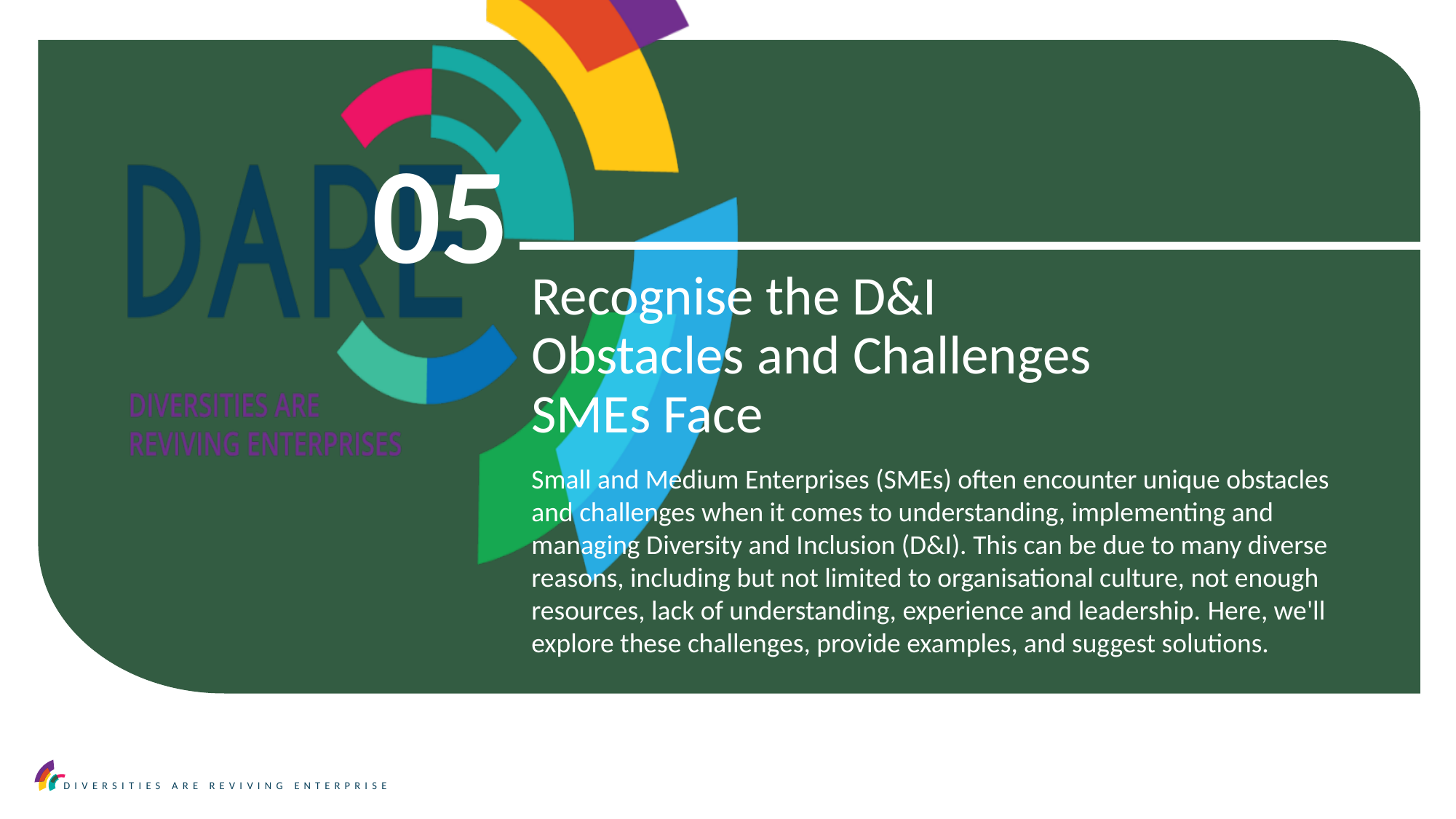

05
Recognise the D&I Obstacles and Challenges SMEs Face

Small and Medium Enterprises (SMEs) often encounter unique obstacles and challenges when it comes to understanding, implementing and managing Diversity and Inclusion (D&I). This can be due to many diverse reasons, including but not limited to organisational culture, not enough resources, lack of understanding, experience and leadership. Here, we'll explore these challenges, provide examples, and suggest solutions.